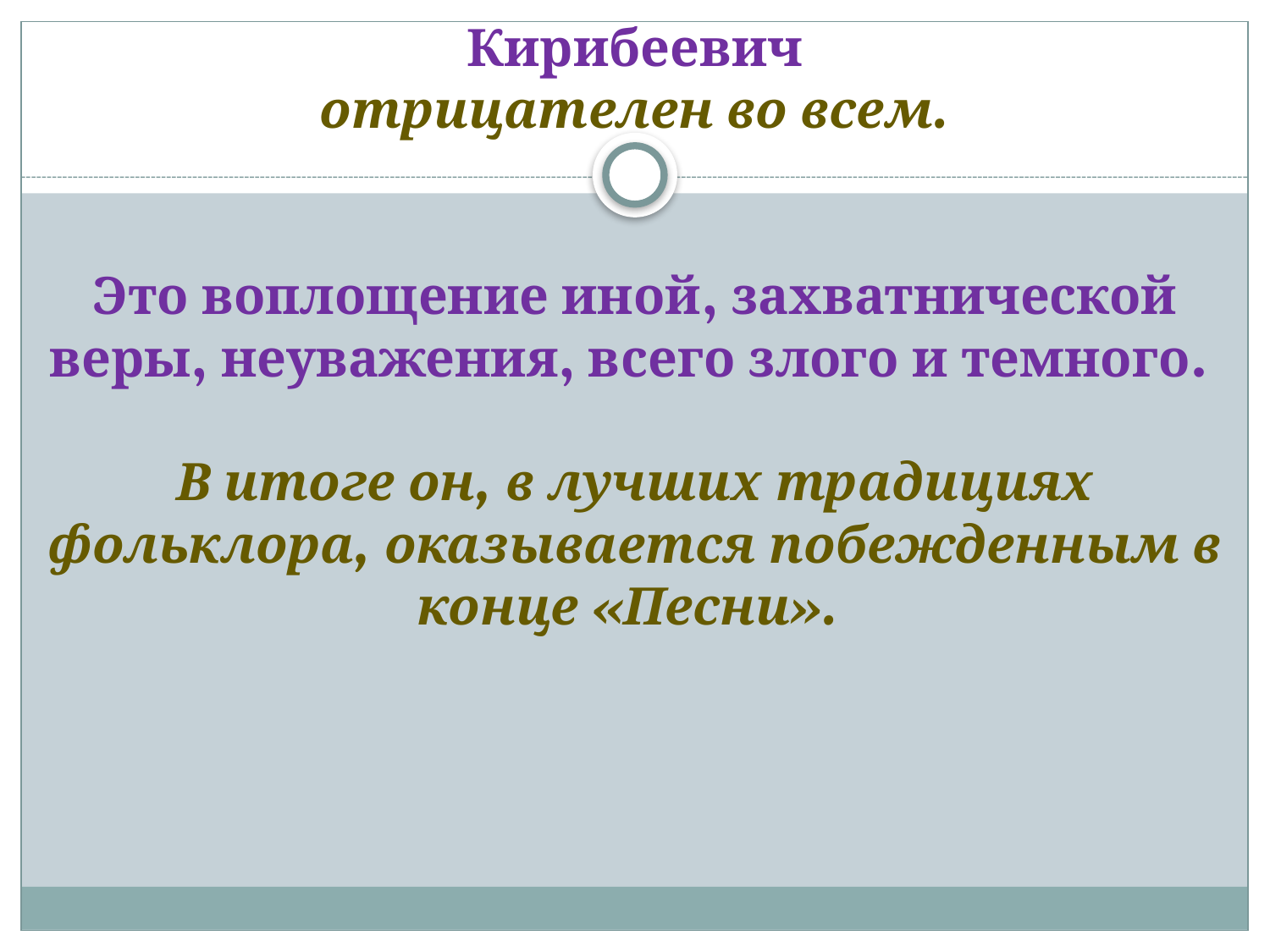

# Кирибеевич отрицателен во всем. Это воплощение иной, захватнической веры, неуважения, всего злого и темного. В итоге он, в лучших традициях фольклора, оказывается побежденным в конце «Песни».